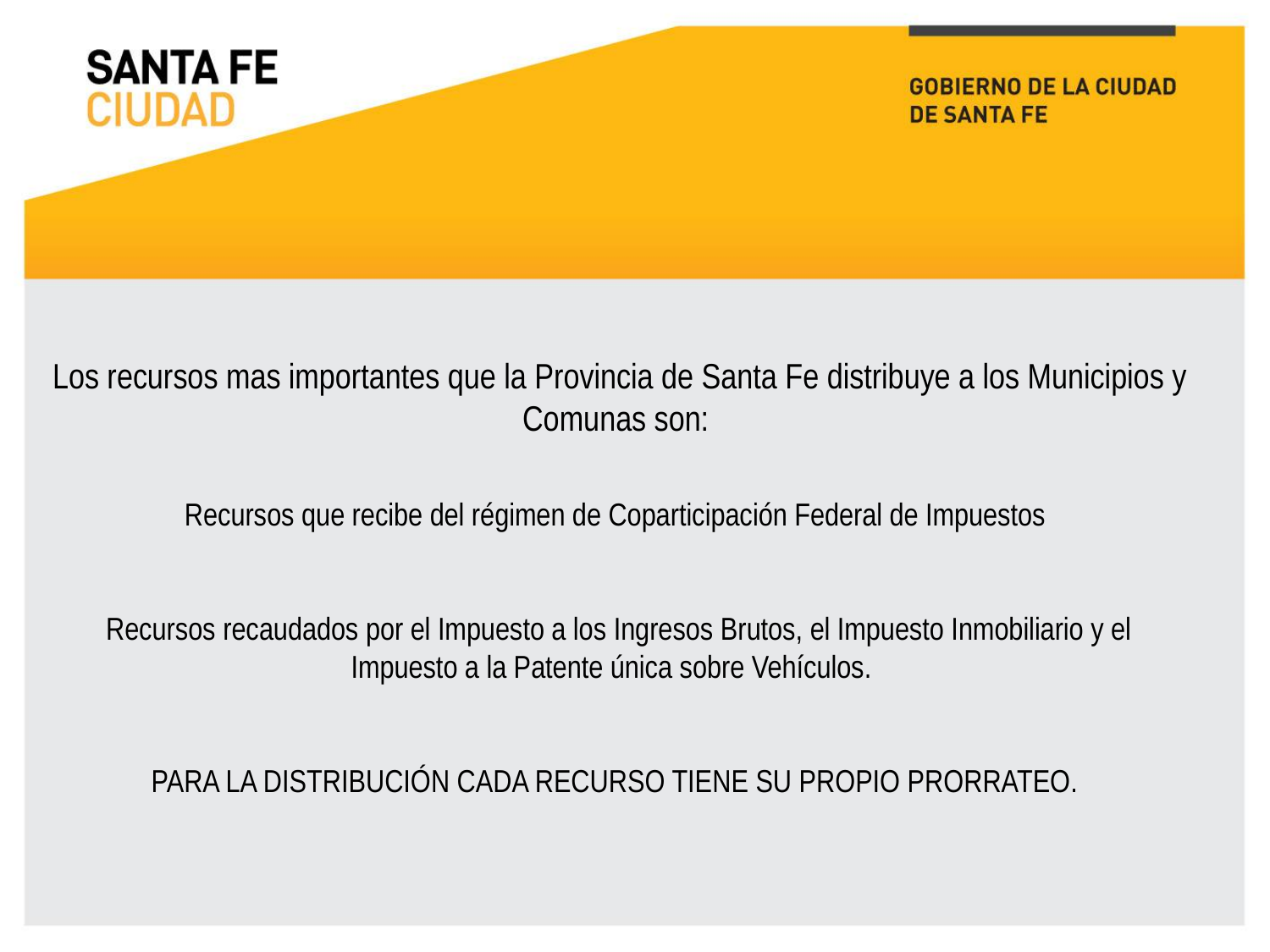

Los recursos mas importantes que la Provincia de Santa Fe distribuye a los Municipios y Comunas son:

# Recursos que recibe del régimen de Coparticipación Federal de Impuestos Recursos recaudados por el Impuesto a los Ingresos Brutos, el Impuesto Inmobiliario y el Impuesto a la Patente única sobre Vehículos. PARA LA DISTRIBUCIÓN CADA RECURSO TIENE SU PROPIO PRORRATEO.